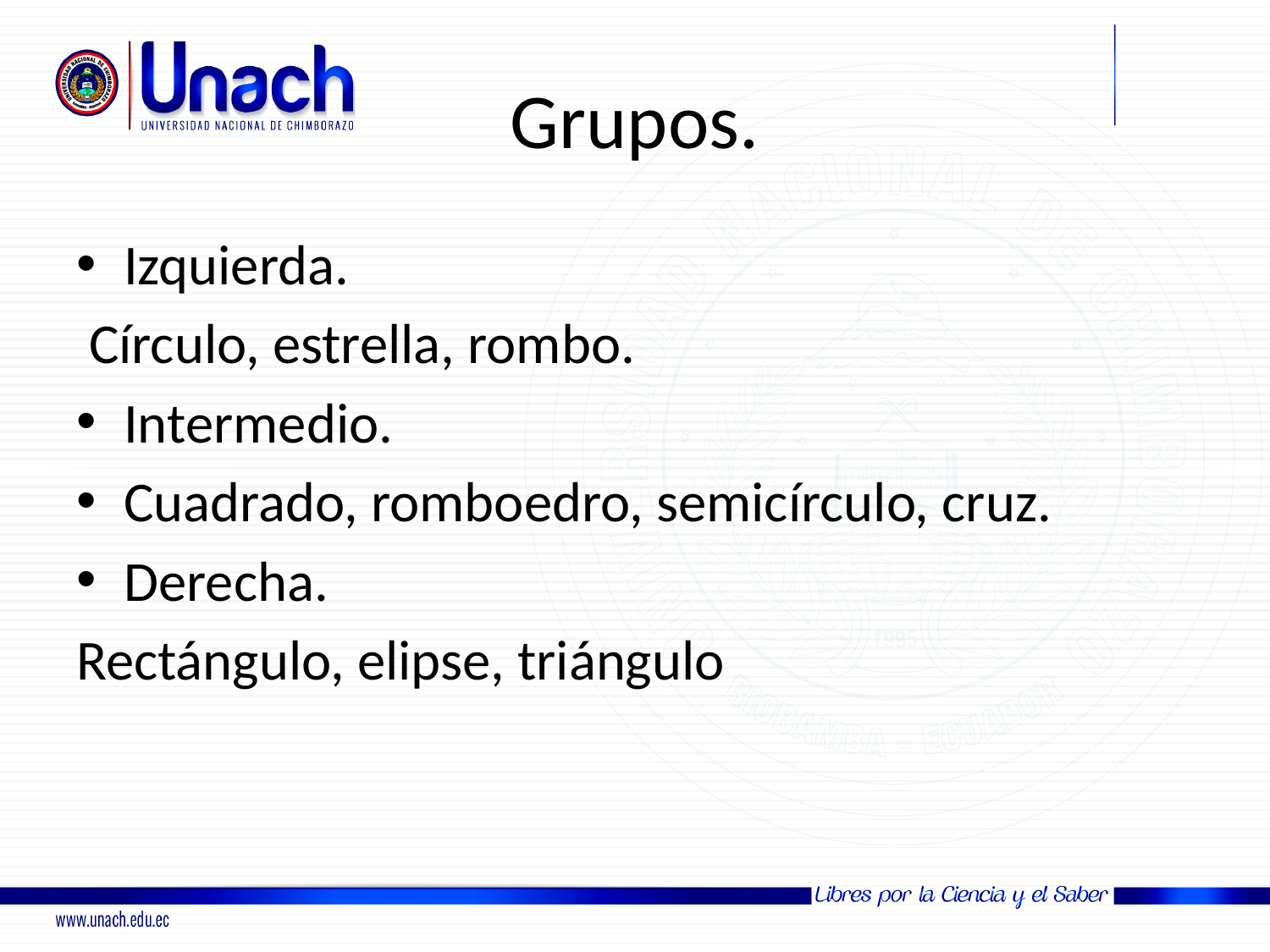

# Grupos.
Izquierda.
 Círculo, estrella, rombo.
Intermedio.
Cuadrado, romboedro, semicírculo, cruz.
Derecha.
Rectángulo, elipse, triángulo